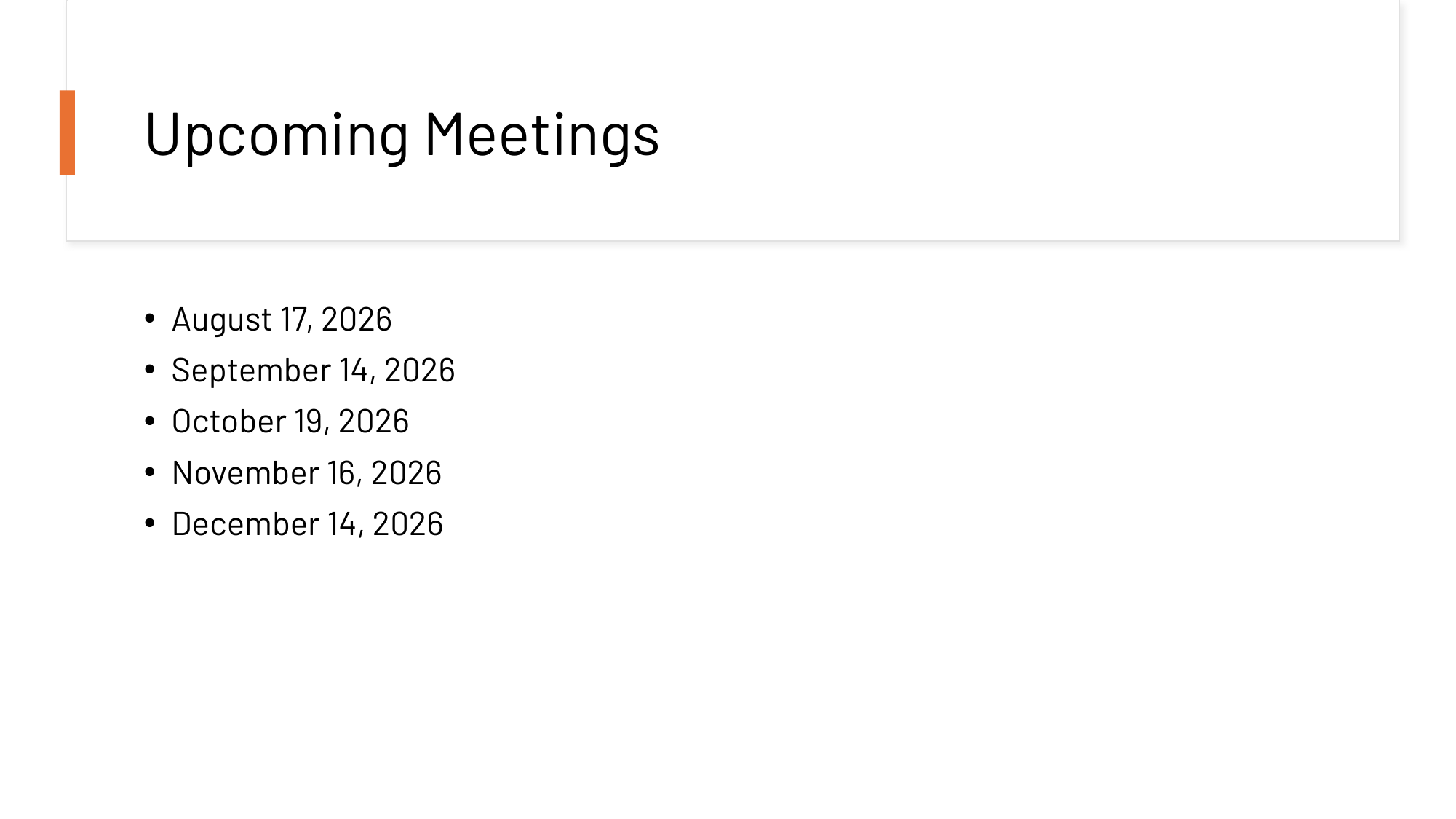

# Upcoming Meetings

August 17, 2026
September 14, 2026
October 19, 2026
November 16, 2026
December 14, 2026